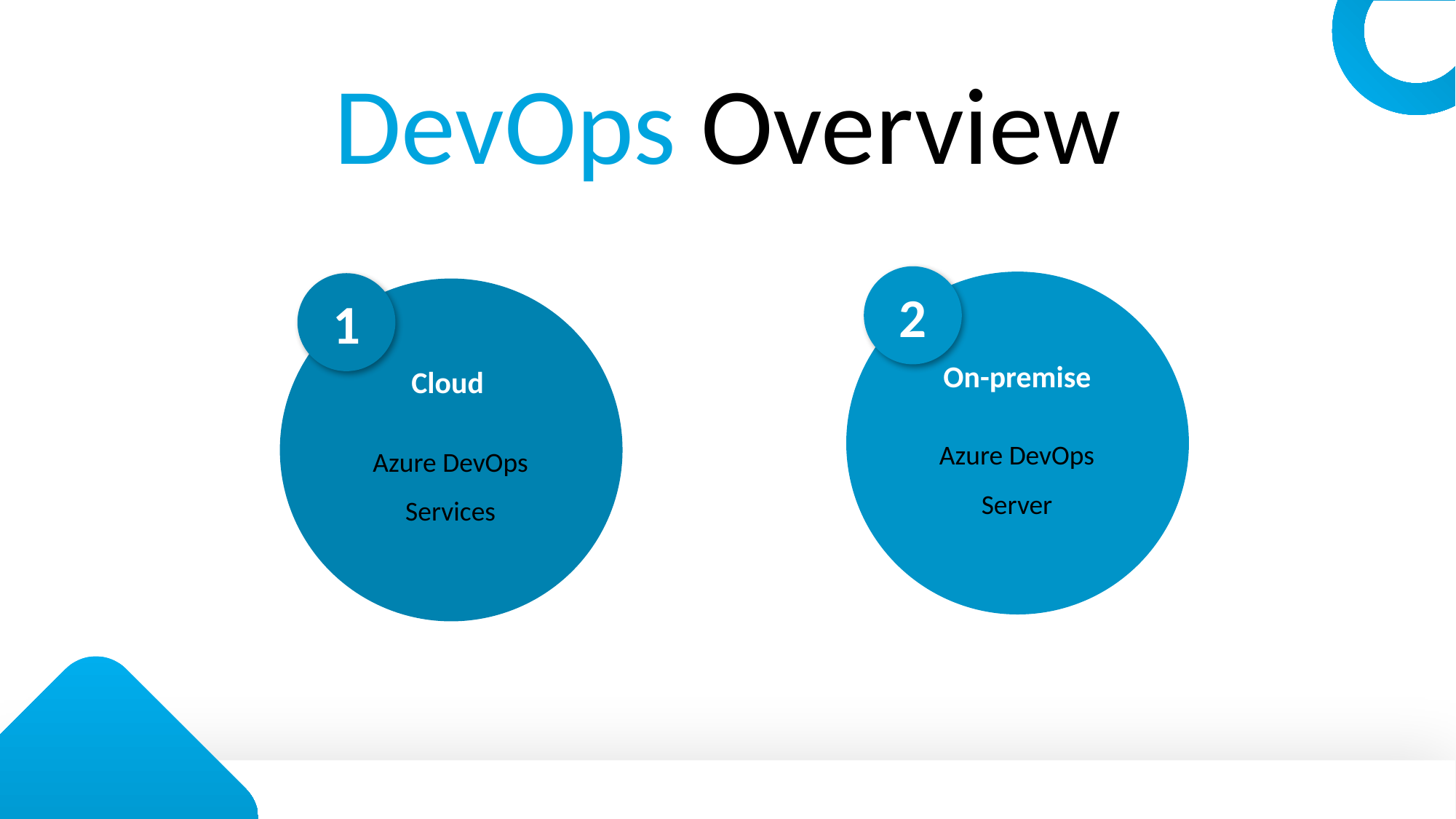

DevOps Overview

2

1

On-premise
Cloud
Azure DevOps Server
Azure DevOps Services